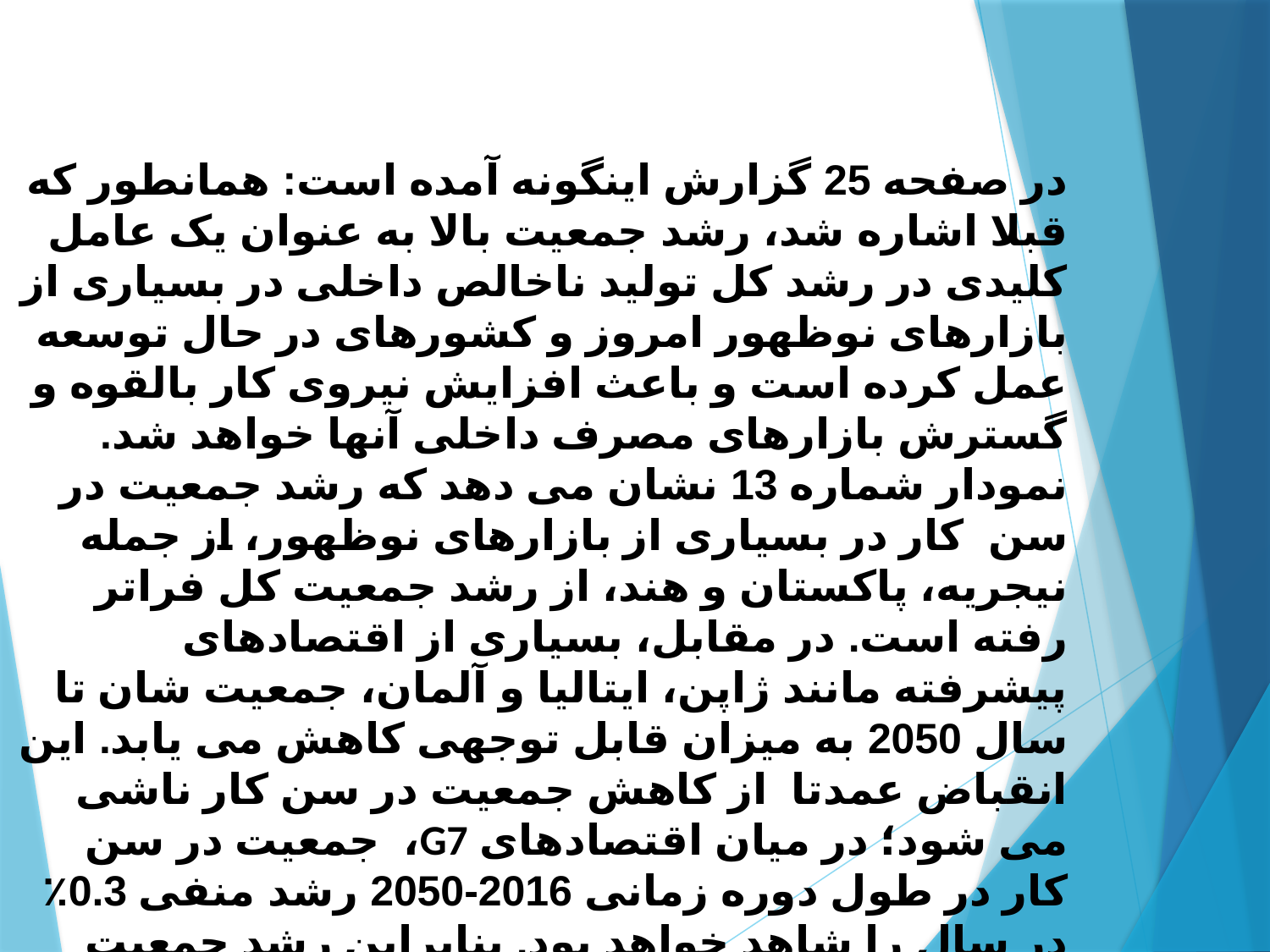

در صفحه 25 گزارش اینگونه آمده است: همانطور که قبلا اشاره شد، رشد جمعیت بالا به عنوان یک عامل کلیدی در رشد کل تولید ناخالص داخلی در بسیاری از بازارهای نوظهور امروز و کشورهای در حال توسعه عمل کرده است و باعث افزایش نیروی کار بالقوه و گسترش بازارهای مصرف داخلی آنها خواهد شد. نمودار شماره 13 نشان می دهد که رشد جمعیت در سن  کار در بسیاری از بازارهای نوظهور، از جمله نیجریه، پاکستان و هند، از رشد جمعیت کل فراتر رفته است. در مقابل، بسیاری از اقتصادهای پیشرفته مانند ژاپن، ایتالیا و آلمان، جمعیت شان تا سال 2050 به میزان قابل توجهی کاهش می یابد. این انقباض عمدتا  از کاهش جمعیت در سن کار ناشی می شود؛ در میان اقتصادهای G7،  جمعیت در سن کار در طول دوره زمانی 2016-2050 رشد منفی 0.3٪ در سال را شاهد خواهد بود. بنابراین رشد جمعیت عامل مثبتی (البته اگر افزایش جمعیت در سن کار همراه با افزایش کیفیت همراه باشد) در افزایش رشد اقتصادی محسوب شده است.